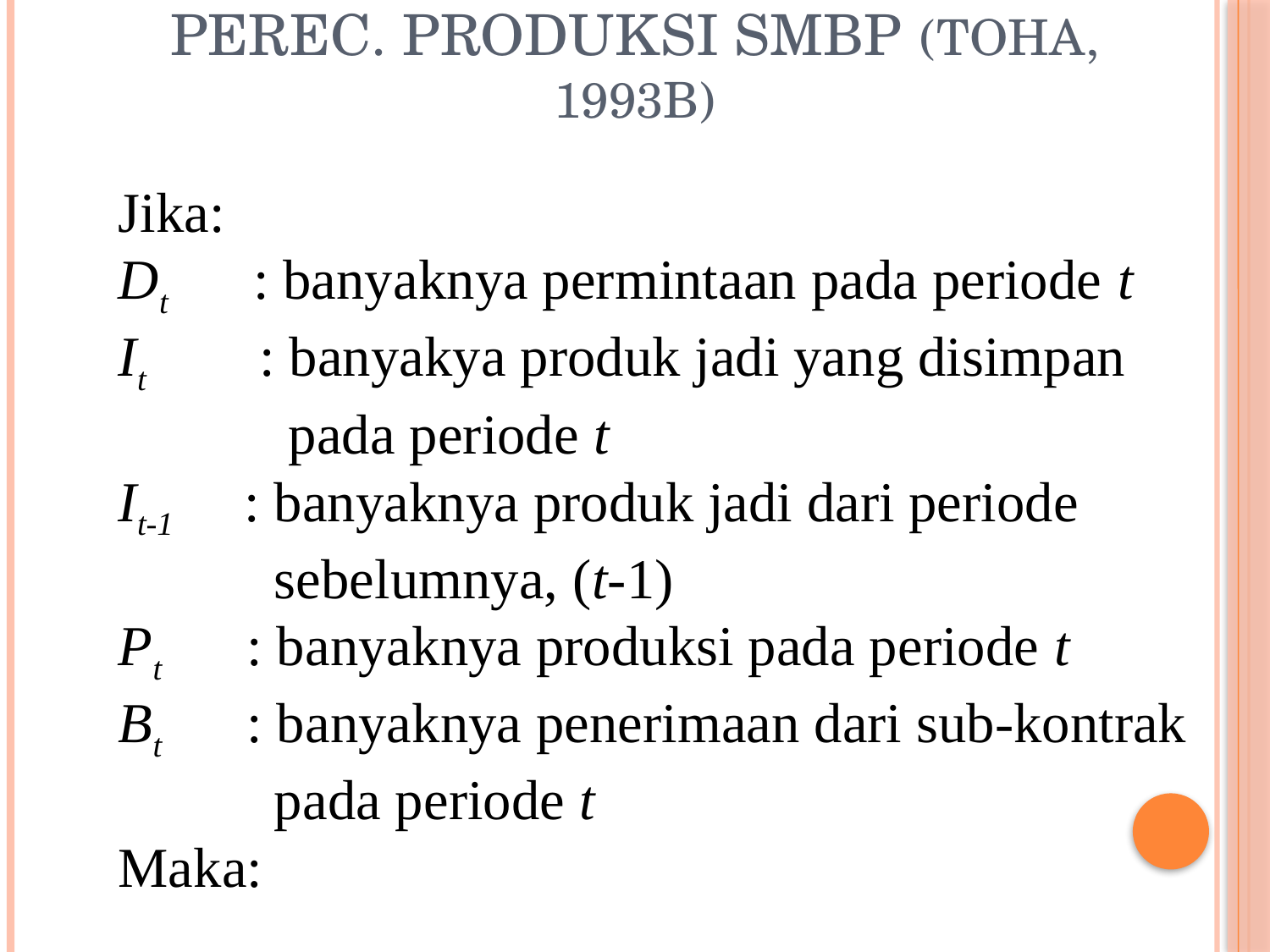

# Perec. Produksi SMBP (Toha, 1993b)
Jika:
Dt      : banyaknya permintaan pada periode t
It        : banyakya produk jadi yang disimpan
            pada periode t
It-1     : banyaknya produk jadi dari periode
           sebelumnya, (t-1)
Pt      : banyaknya produksi pada periode t
Bt      : banyaknya penerimaan dari sub-kontrak
           pada periode t
Maka: